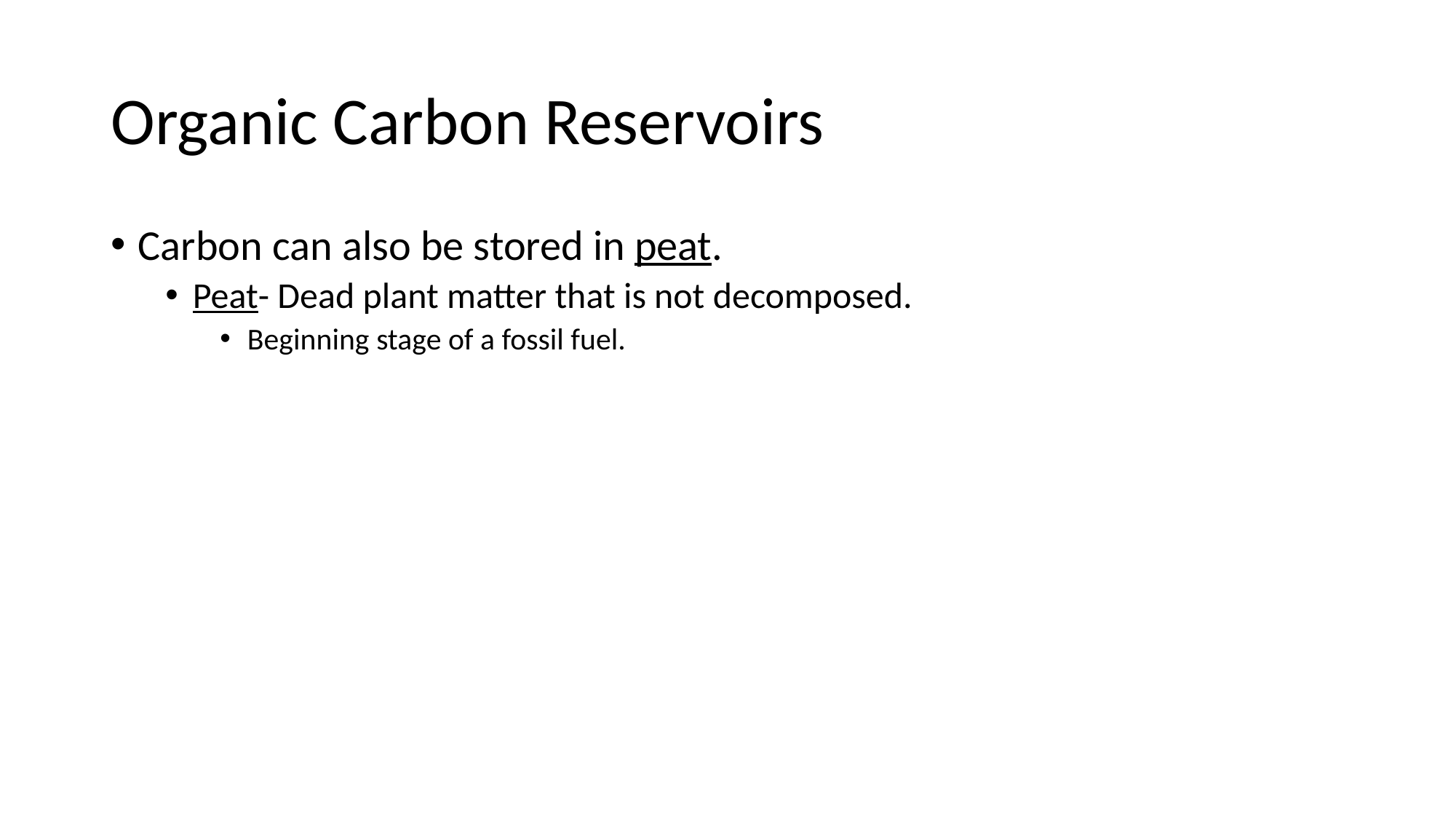

# Organic Carbon Reservoirs
Carbon can also be stored in peat.
Peat- Dead plant matter that is not decomposed.
Beginning stage of a fossil fuel.